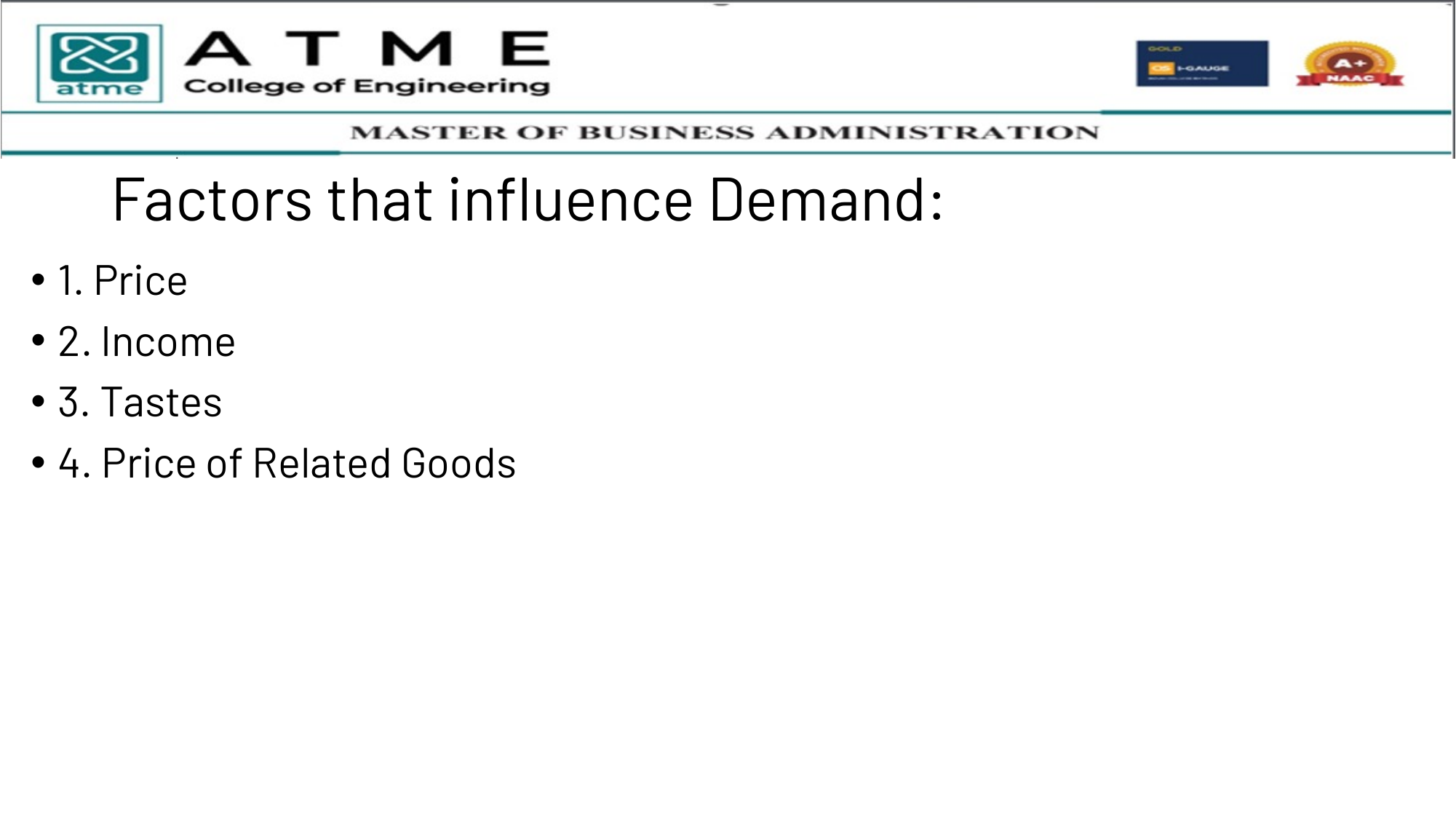

# Factors that influence Demand:
1. Price
2. Income
3. Tastes
4. Price of Related Goods